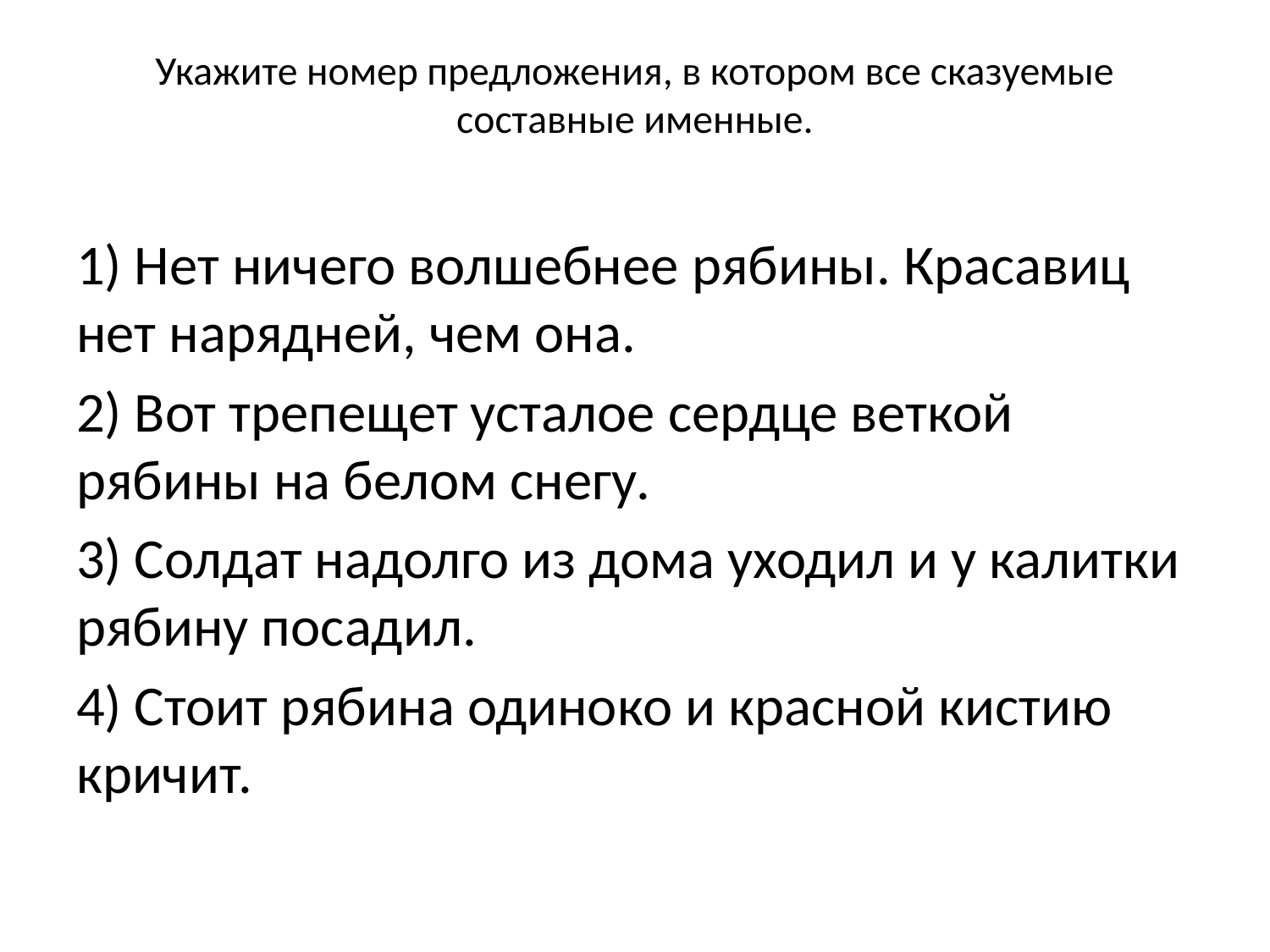

# Укажите номер предложения, в котором все сказуемые составные именные.
1) Нет ничего волшебнее рябины. Красавиц нет нарядней, чем она.
2) Вот трепещет усталое сердце веткой рябины на белом снегу.
3) Солдат надолго из дома уходил и у калитки рябину посадил.
4) Стоит рябина одиноко и красной кистию кричит.